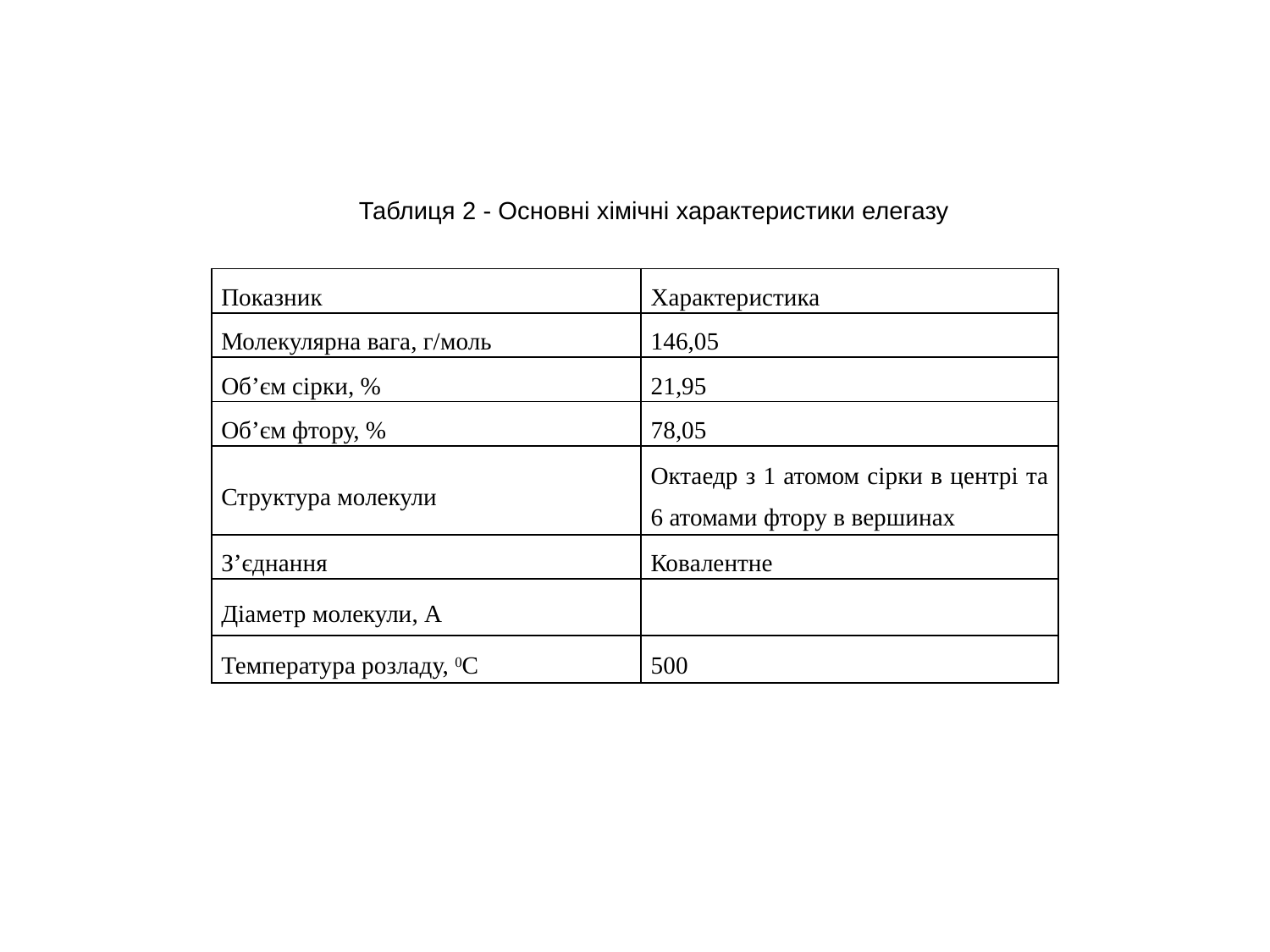

Таблиця 2 - Основні хімічні характеристики елегазу
| Показник | Характеристика |
| --- | --- |
| Молекулярна вага, г/моль | 146,05 |
| Об’єм сірки, % | 21,95 |
| Об’єм фтору, % | 78,05 |
| Структура молекули | Октаедр з 1 атомом сірки в центрі та 6 атомами фтору в вершинах |
| З’єднання | Ковалентне |
| Діаметр молекули, А |  |
| Температура розладу, 0С | 500 |